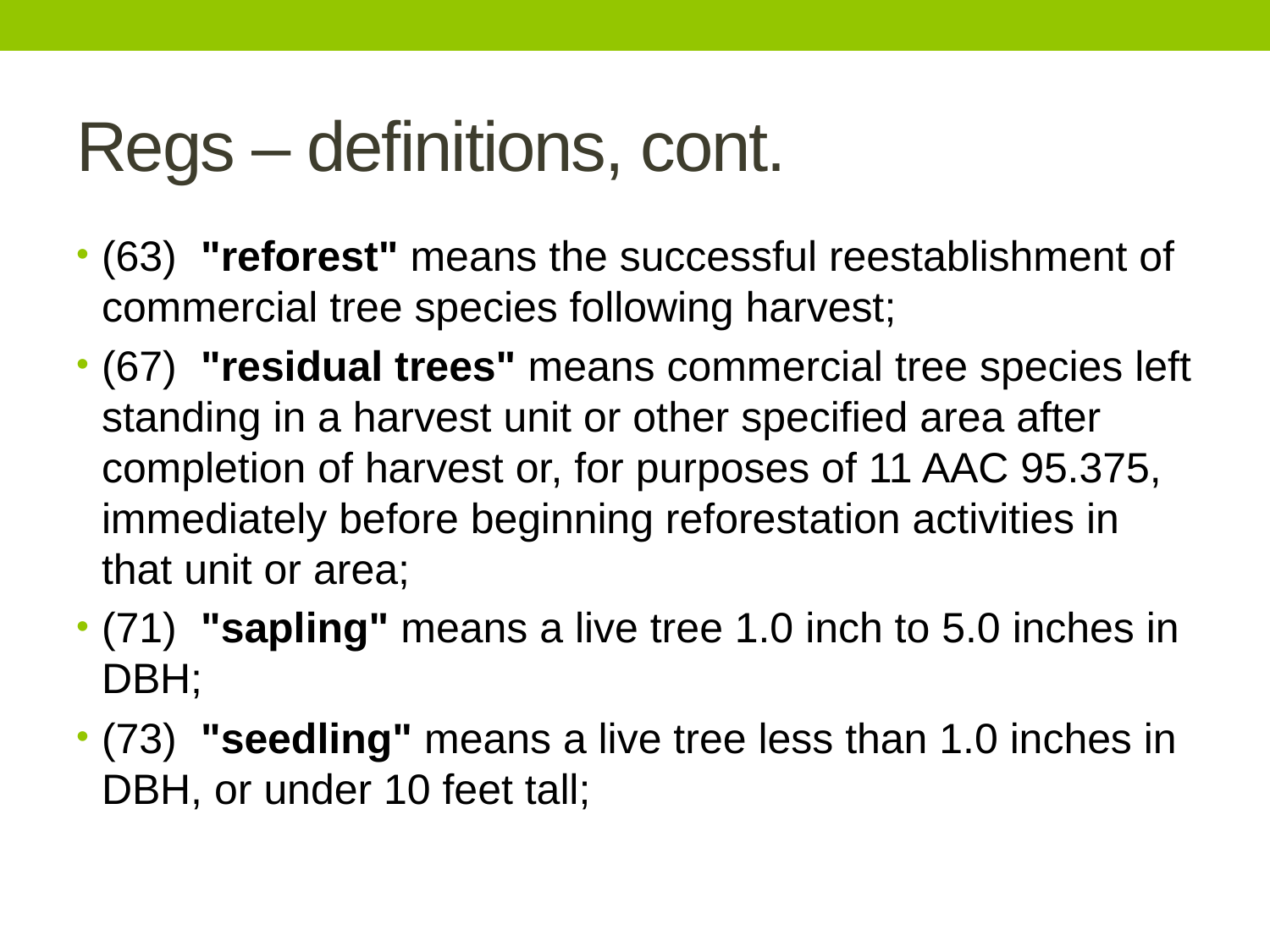

# Regs – definitions, cont.
(63)  "reforest" means the successful reestablishment of commercial tree species following harvest;
(67)  "residual trees" means commercial tree species left standing in a harvest unit or other specified area after comple­tion of harvest or, for purposes of 11 AAC 95.375, immediately before beginning reforestation activities in that unit or area;
(71)  "sapling" means a live tree 1.0 inch to 5.0 inches in DBH;
(73)  "seedling" means a live tree less than 1.0 inches in DBH, or under 10 feet tall;